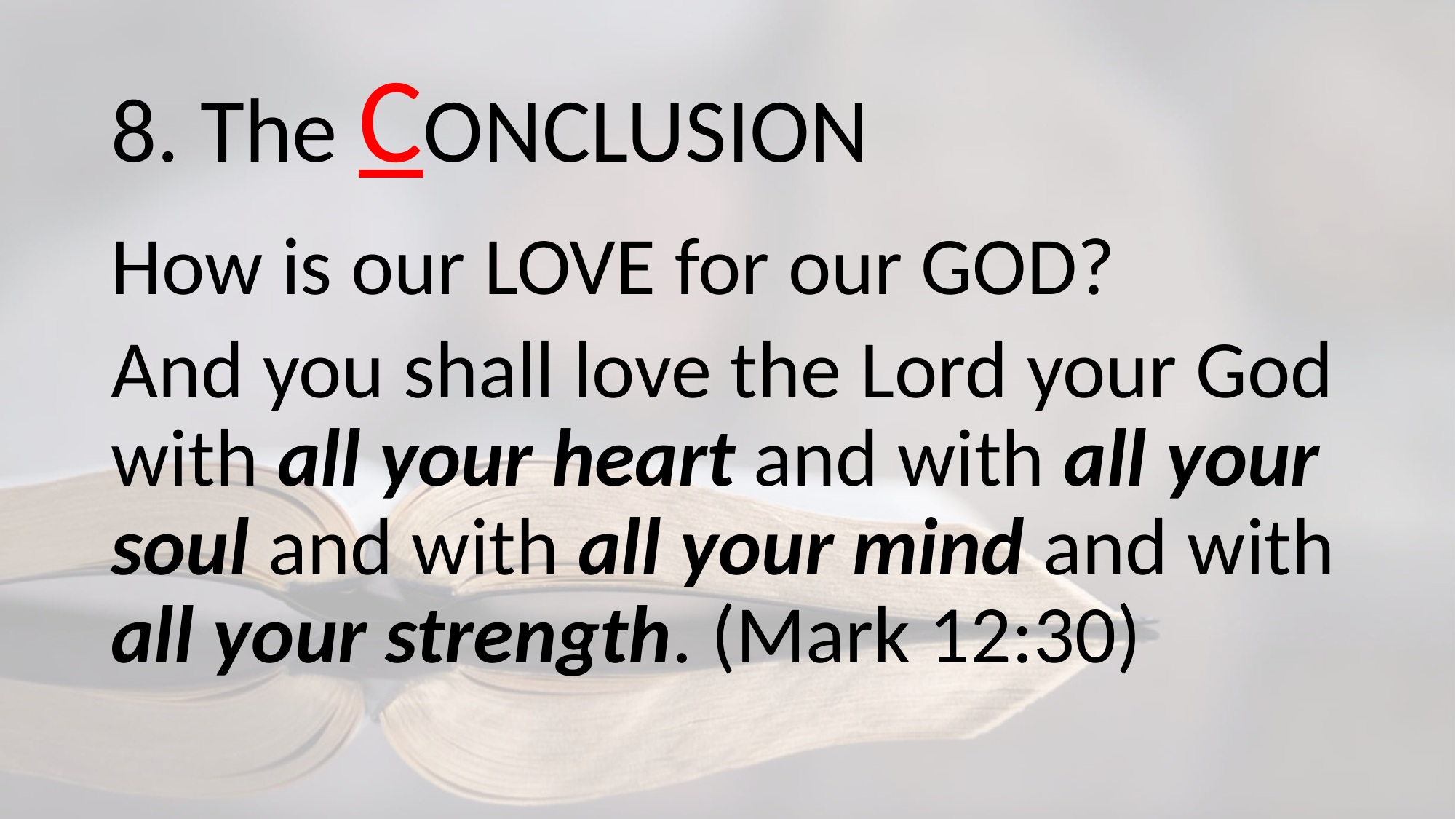

# 8. The CONCLUSION
How is our LOVE for our GOD?
And you shall love the Lord your God with all your heart and with all your soul and with all your mind and with all your strength. (Mark 12:30)